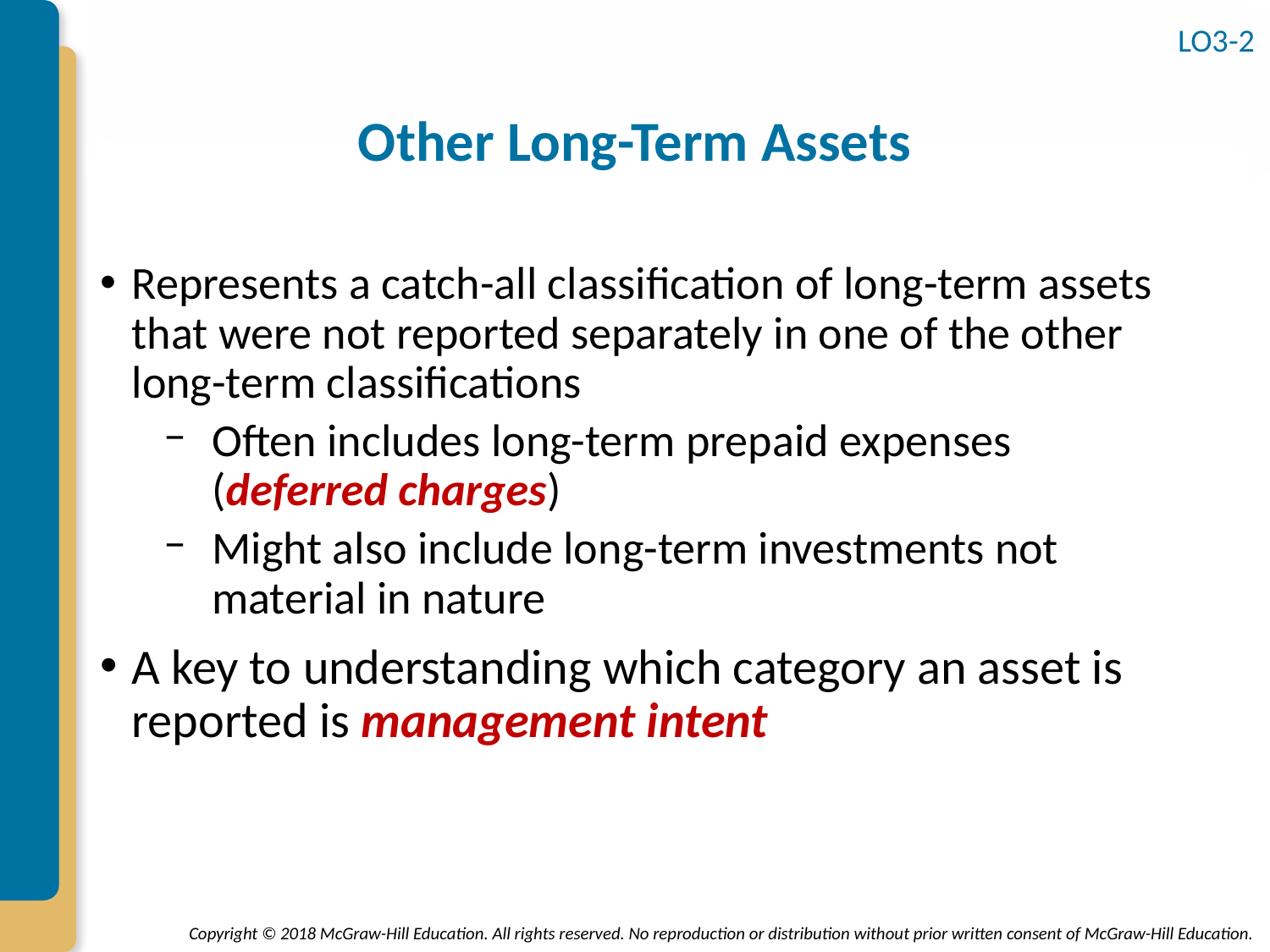

LO3-2
# Other Long-Term Assets
Represents a catch-all classification of long-term assets that were not reported separately in one of the other long-term classifications
Often includes long-term prepaid expenses (deferred charges)
Might also include long-term investments not material in nature
A key to understanding which category an asset is reported is management intent